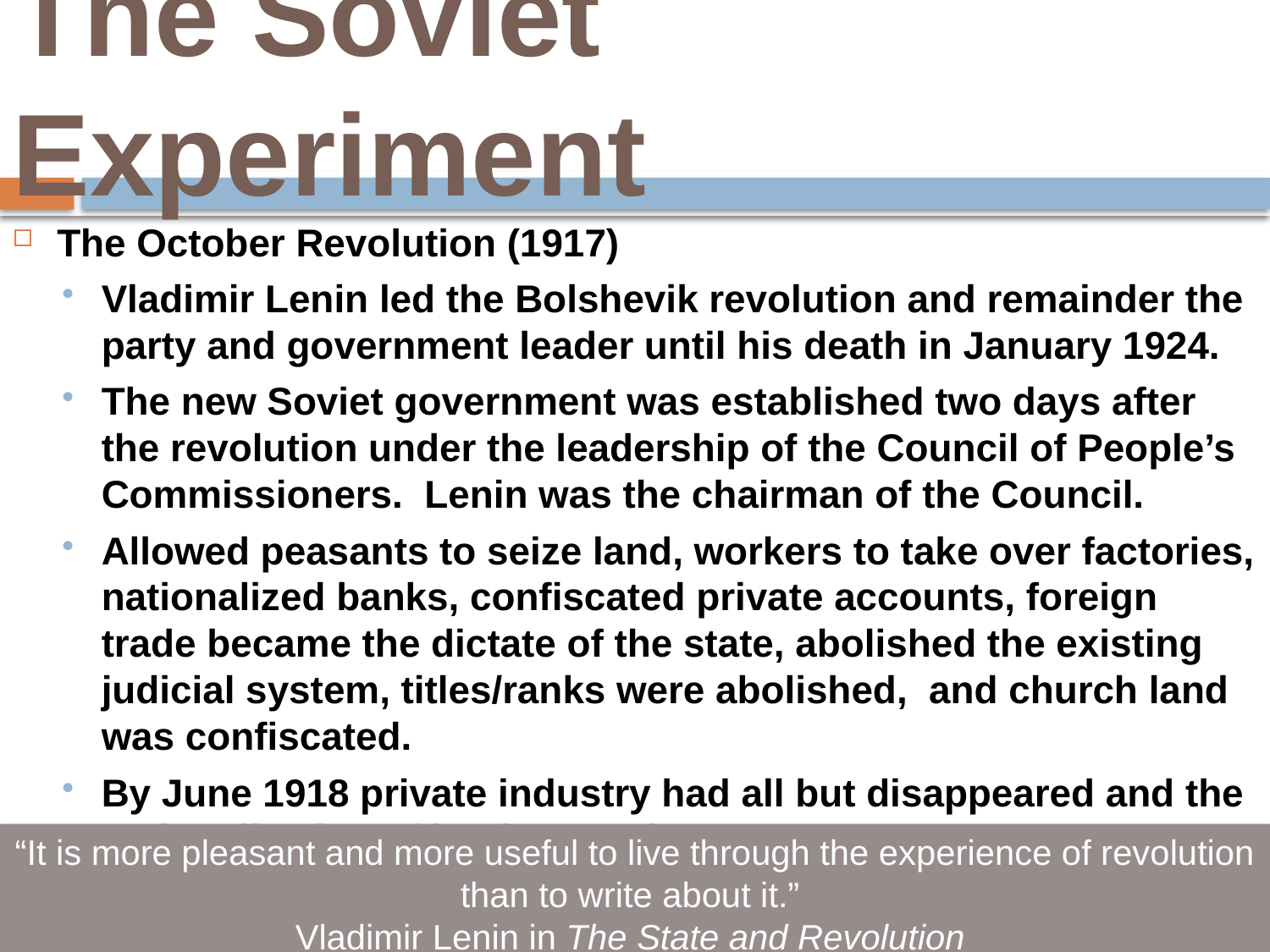

# The Soviet Experiment
The October Revolution (1917)
Vladimir Lenin led the Bolshevik revolution and remainder the party and government leader until his death in January 1924.
The new Soviet government was established two days after the revolution under the leadership of the Council of People’s Commissioners.  Lenin was the chairman of the Council.
Allowed peasants to seize land, workers to take over factories, nationalized banks, confiscated private accounts, foreign trade became the dictate of the state, abolished the existing judicial system, titles/ranks were abolished,  and church land was confiscated.
By June 1918 private industry had all but disappeared and the nationalization of land ensued.

“It is more pleasant and more useful to live through the experience of revolution than to write about it.”
Vladimir Lenin in The State and Revolution